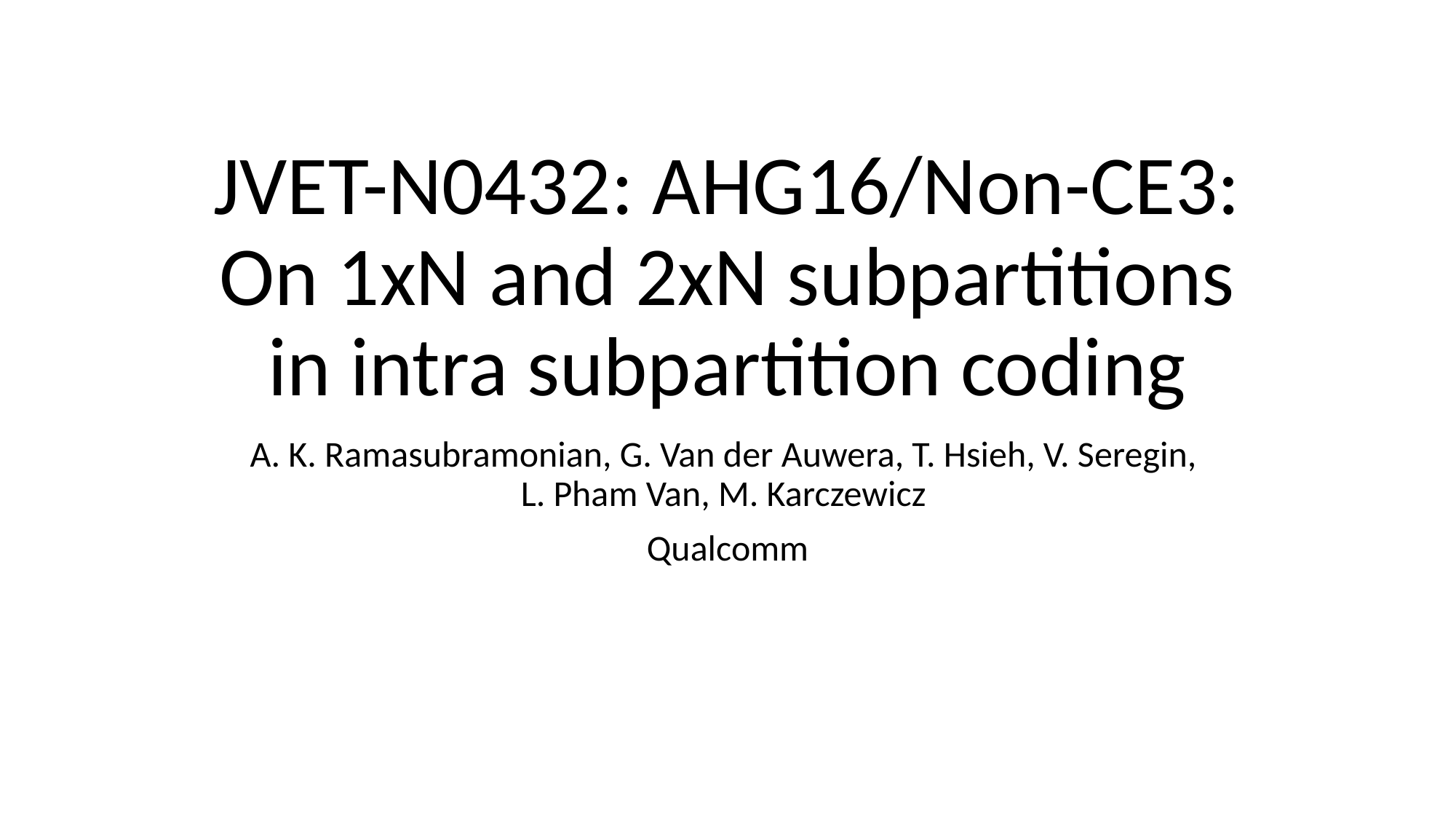

# JVET-N0432: AHG16/Non-CE3: On 1xN and 2xN subpartitions in intra subpartition coding
A. K. Ramasubramonian, G. Van der Auwera, T. Hsieh, V. Seregin,
L. Pham Van, M. Karczewicz
Qualcomm